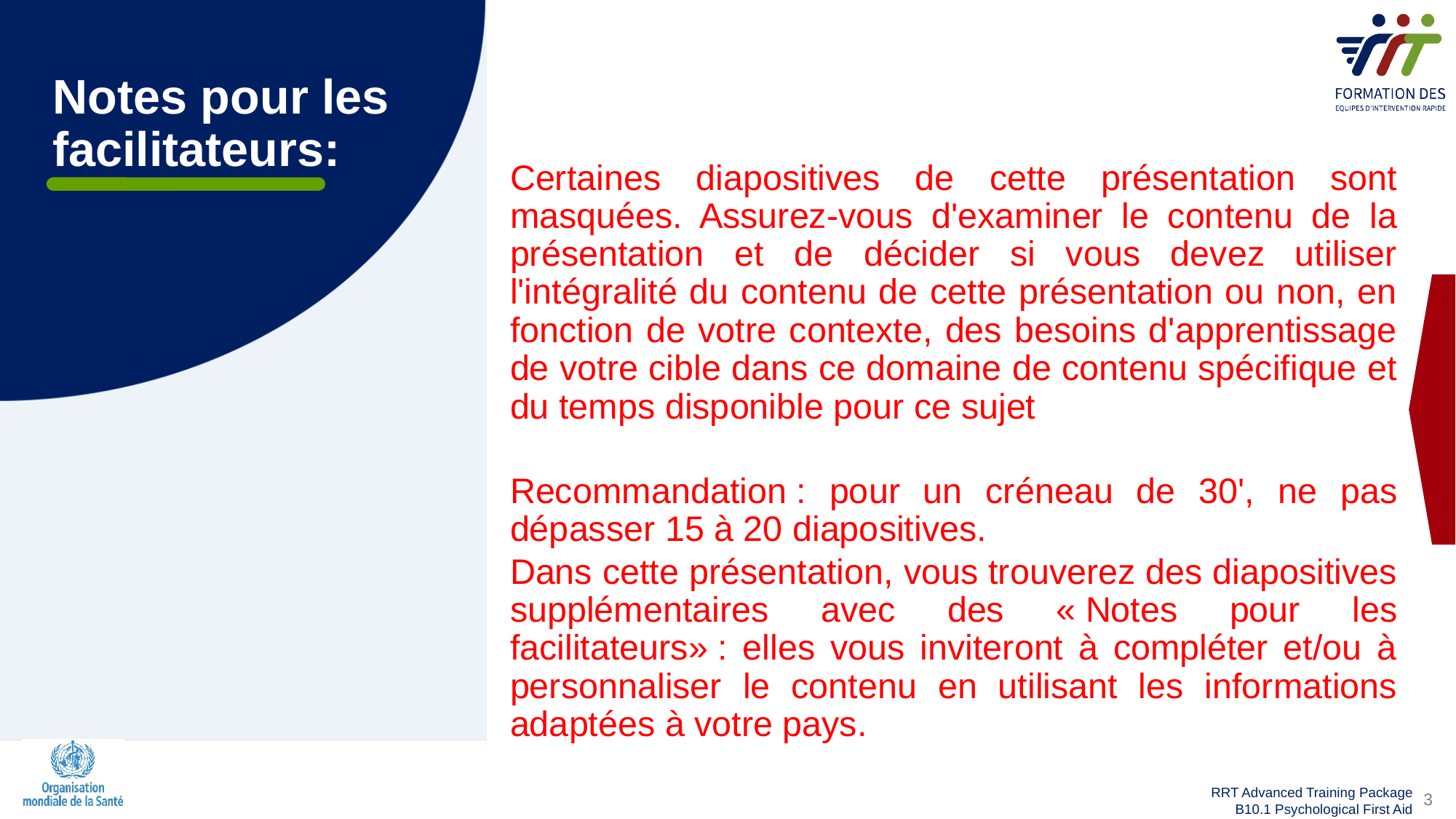

# Notes pour les facilitateurs:
Certaines diapositives de cette présentation sont masquées. Assurez-vous d'examiner le contenu de la présentation et de décider si vous devez utiliser l'intégralité du contenu de cette présentation ou non, en fonction de votre contexte, des besoins d'apprentissage de votre cible dans ce domaine de contenu spécifique et du temps disponible pour ce sujet

Recommandation : pour un créneau de 30', ne pas dépasser 15 à 20 diapositives.
Dans cette présentation, vous trouverez des diapositives supplémentaires avec des « Notes pour les facilitateurs» : elles vous inviteront à compléter et/ou à personnaliser le contenu en utilisant les informations adaptées à votre pays.